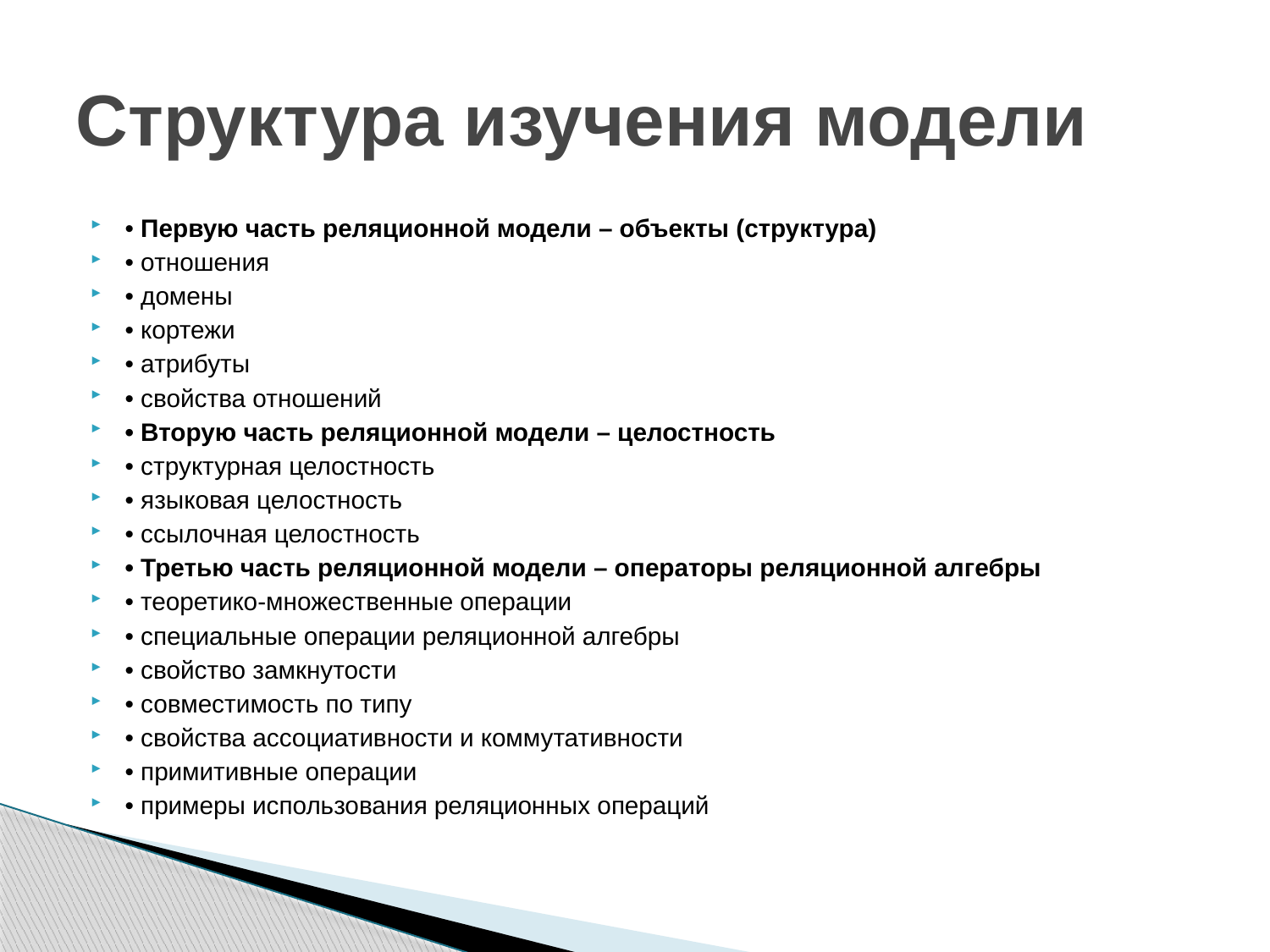

# Структура изучения модели
• Первую часть реляционной модели – объекты (структура)
• отношения
• домены
• кортежи
• атрибуты
• свойства отношений
• Вторую часть реляционной модели – целостность
• структурная целостность
• языковая целостность
• ссылочная целостность
• Третью часть реляционной модели – операторы реляционной алгебры
• теоретико-множественные операции
• специальные операции реляционной алгебры
• свойство замкнутости
• совместимость по типу
• свойства ассоциативности и коммутативности
• примитивные операции
• примеры использования реляционных операций